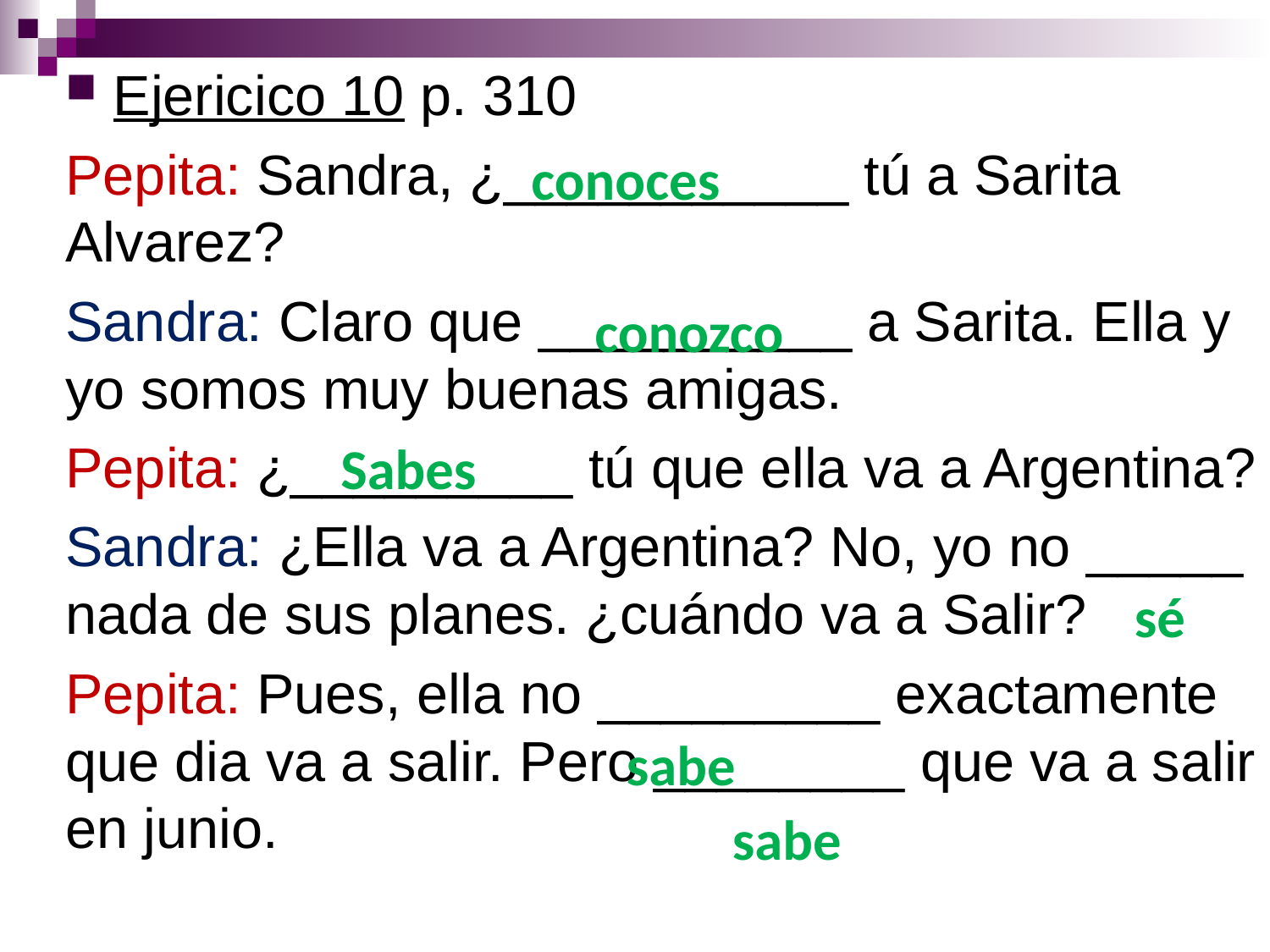

Ejericico 10 p. 310
Pepita: Sandra, ¿___________ tú a Sarita Alvarez?
Sandra: Claro que __________ a Sarita. Ella y yo somos muy buenas amigas.
Pepita: ¿_________ tú que ella va a Argentina?
Sandra: ¿Ella va a Argentina? No, yo no _____ nada de sus planes. ¿cuándo va a Salir?
Pepita: Pues, ella no _________ exactamente que dia va a salir. Pero ________ que va a salir en junio.
conoces
conozco
Sabes
sé
sabe
sabe